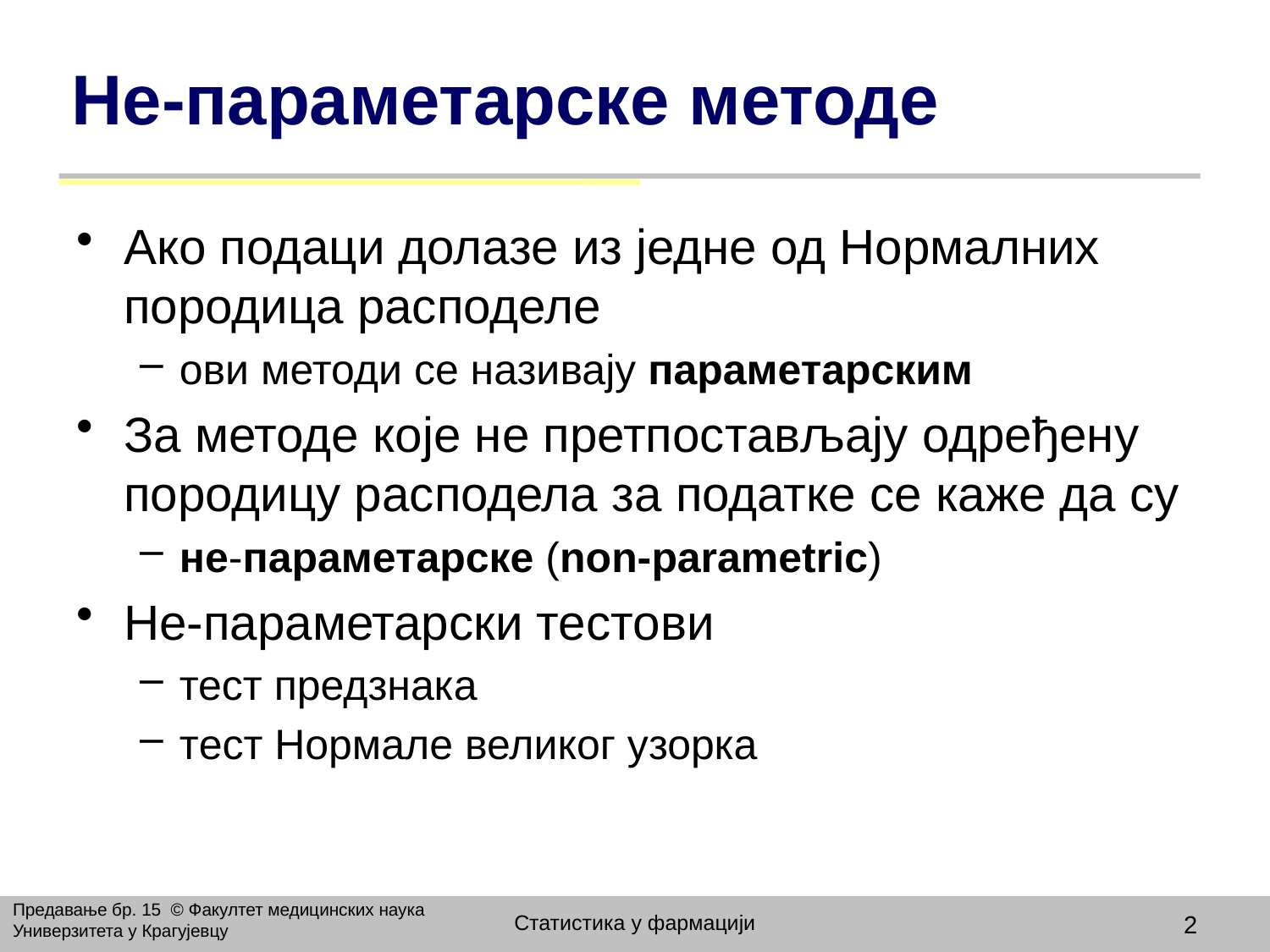

# Не-параметарске методе
Ако подаци долазе из једне од Нормалних породица расподеле
ови методи се називају параметарским
За методе које не претпостављају одређену породицу расподела за податке се каже да су
не-параметарске (non-parametric)
Не-параметарски тестови
тест предзнака
тест Нормале великог узорка
Предавање бр. 15  © Факултет медицинских наука Универзитета у Крагујевцу
Статистика у фармацији
2